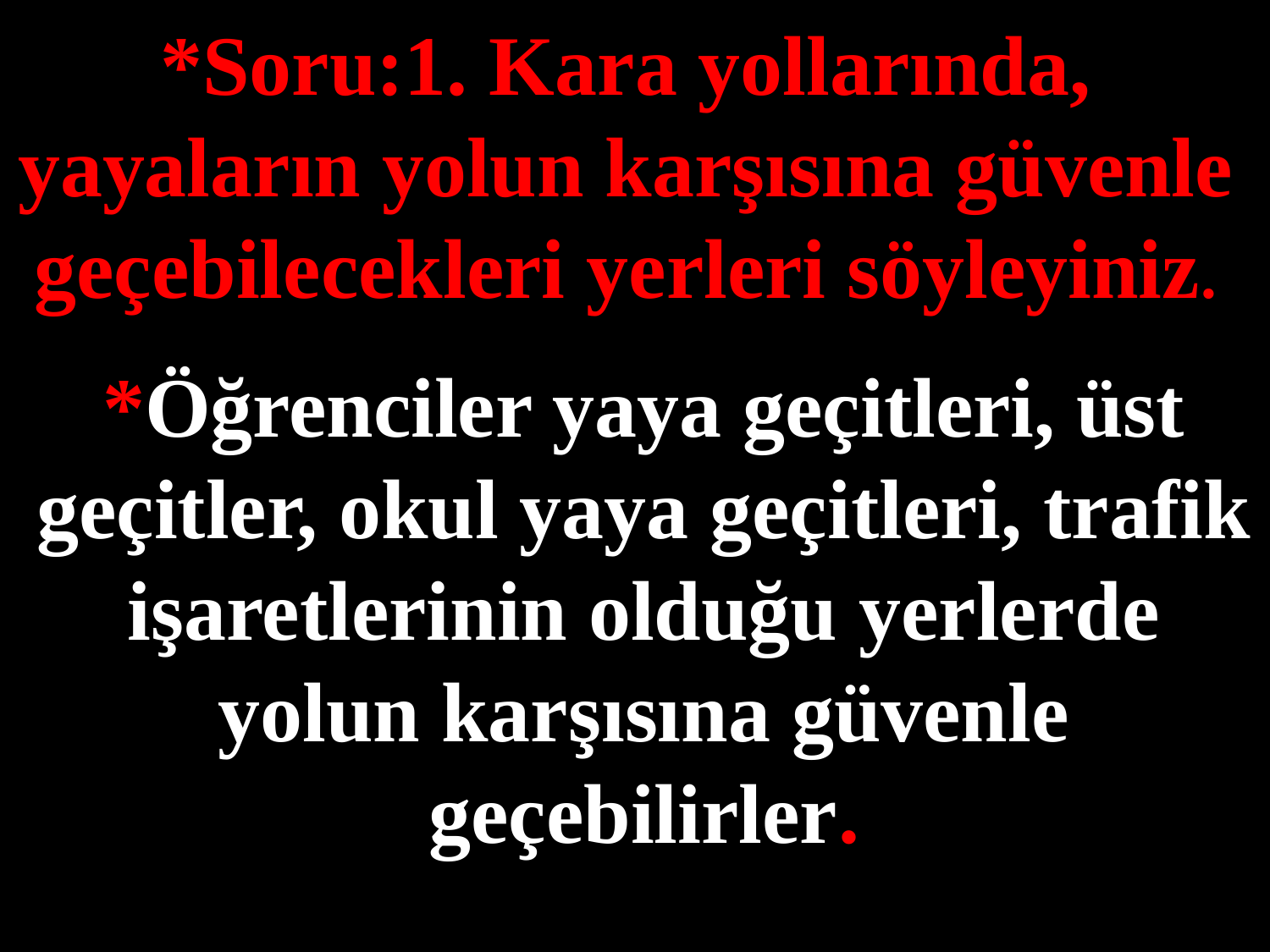

*Soru:1. Kara yollarında, yayaların yolun karşısına güvenle geçebilecekleri yerleri söyleyiniz.
#
*Öğrenciler yaya geçitleri, üst geçitler, okul yaya geçitleri, trafik işaretlerinin olduğu yerlerde yolun karşısına güvenle geçebilirler.